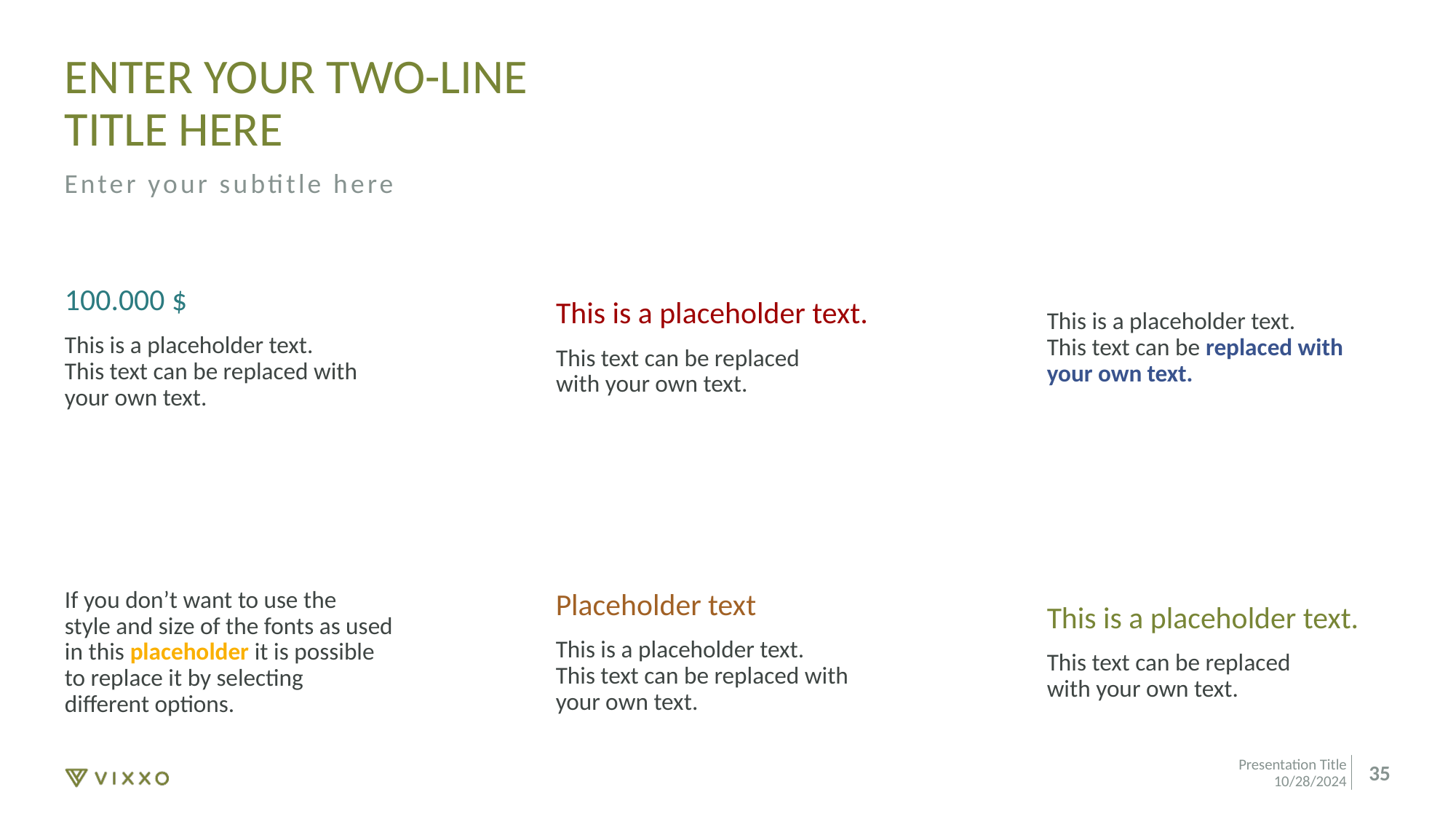

# enter Your two-line title here
Enter your subtitle here
100.000 $
This is a placeholder text.
This text can be replaced with
your own text.
This is a placeholder text.
This text can be replaced
with your own text.
This is a placeholder text.
This text can be replaced with
your own text.

If you don’t want to use the
style and size of the fonts as used in this placeholder it is possible
to replace it by selecting
different options.
Placeholder text
This is a placeholder text.
This text can be replaced with
your own text.
This is a placeholder text.
This text can be replaced
with your own text.

10/28/2024
Presentation Title
35